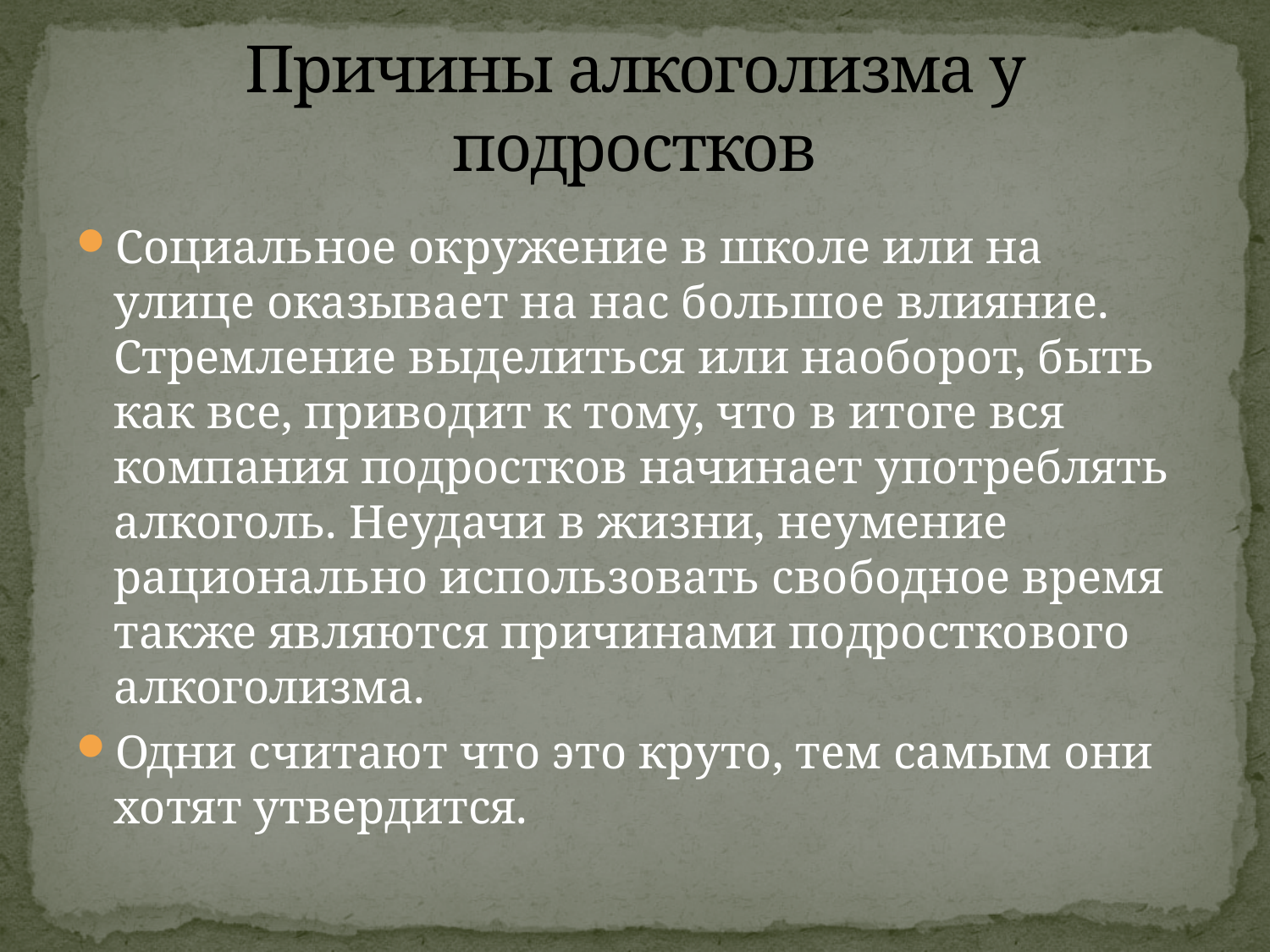

# Причины алкоголизма у подростков
Социальное окружение в школе или на улице оказывает на нас большое влияние. Стремление выделиться или наоборот, быть как все, приводит к тому, что в итоге вся компания подростков начинает употреблять алкоголь. Неудачи в жизни, неумение рационально использовать свободное время также являются причинами подросткового алкоголизма.
Одни считают что это круто, тем самым они хотят утвердится.